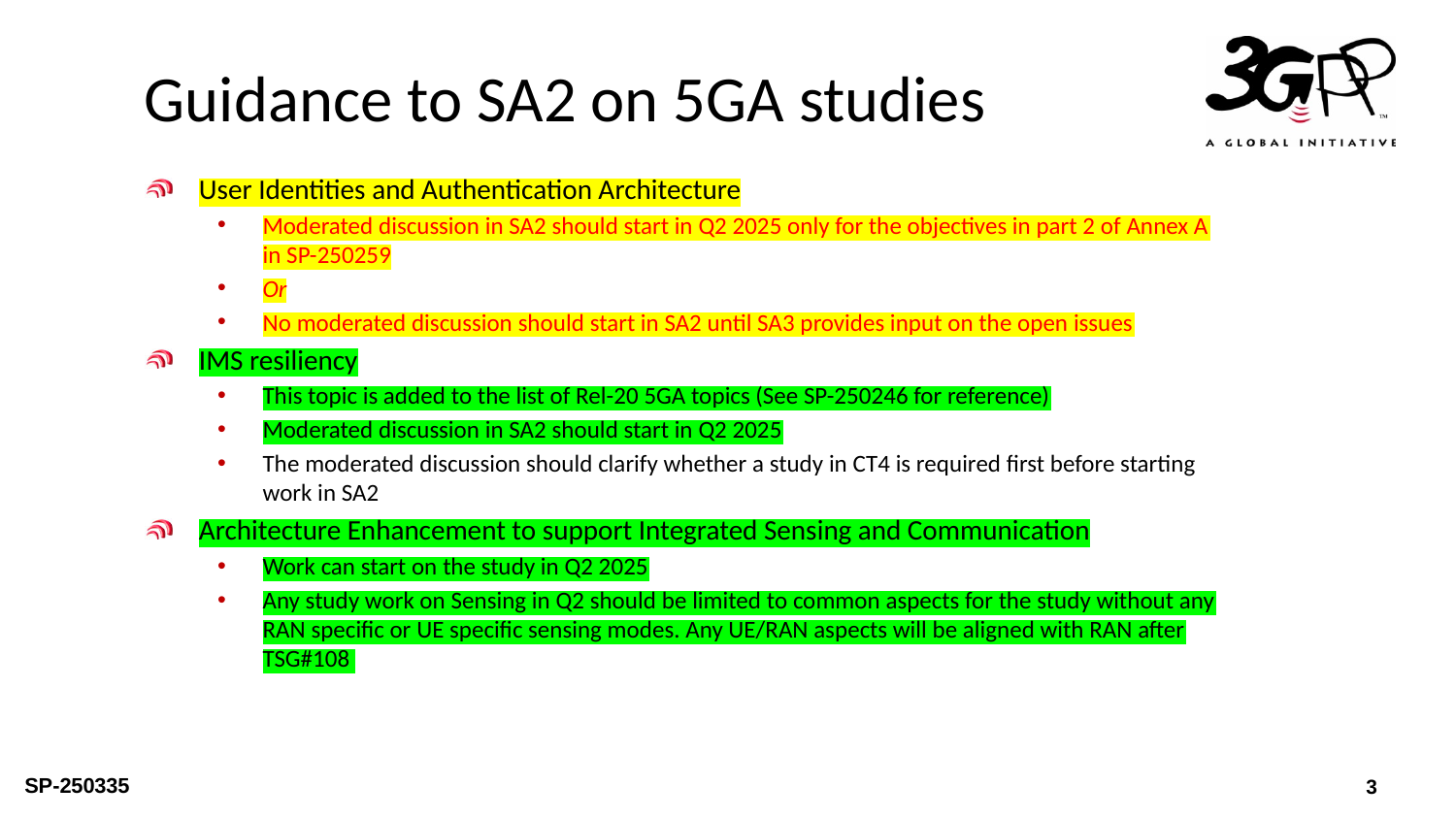

# Guidance to SA2 on 5GA studies
User Identities and Authentication Architecture
Moderated discussion in SA2 should start in Q2 2025 only for the objectives in part 2 of Annex A in SP-250259
Or
No moderated discussion should start in SA2 until SA3 provides input on the open issues
IMS resiliency
This topic is added to the list of Rel-20 5GA topics (See SP-250246 for reference)
Moderated discussion in SA2 should start in Q2 2025
The moderated discussion should clarify whether a study in CT4 is required first before starting work in SA2
Architecture Enhancement to support Integrated Sensing and Communication
Work can start on the study in Q2 2025
Any study work on Sensing in Q2 should be limited to common aspects for the study without any RAN specific or UE specific sensing modes. Any UE/RAN aspects will be aligned with RAN after TSG#108